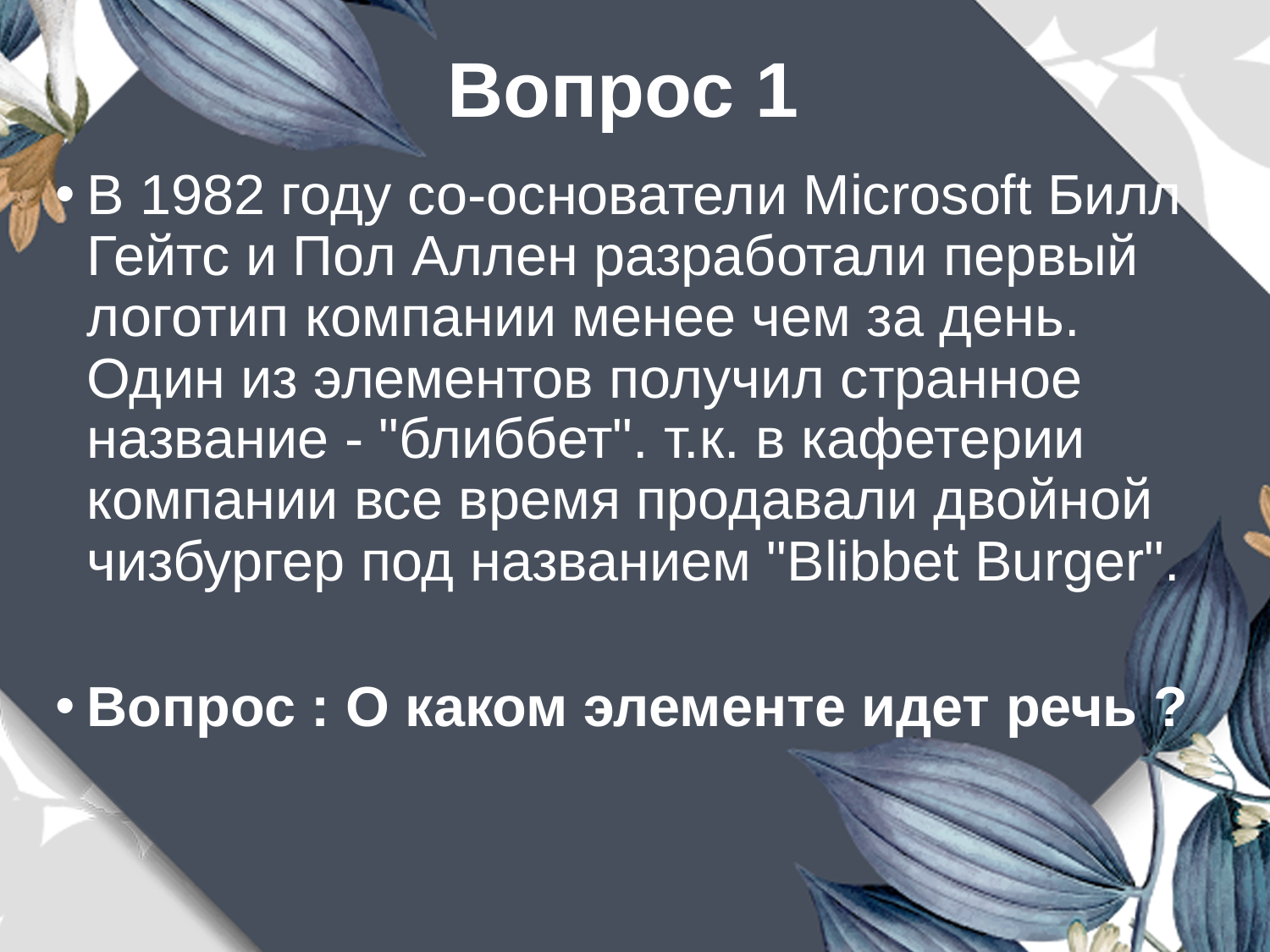

# Вопрос 1
В 1982 году со-основатели Microsoft Билл Гейтс и Пол Аллен разработали первый логотип компании менее чем за день. Один из элементов получил странное название - "блиббет". т.к. в кафетерии компании все время продавали двойной чизбургер под названием "Blibbet Burger".
Вопрос : О каком элементе идет речь ?